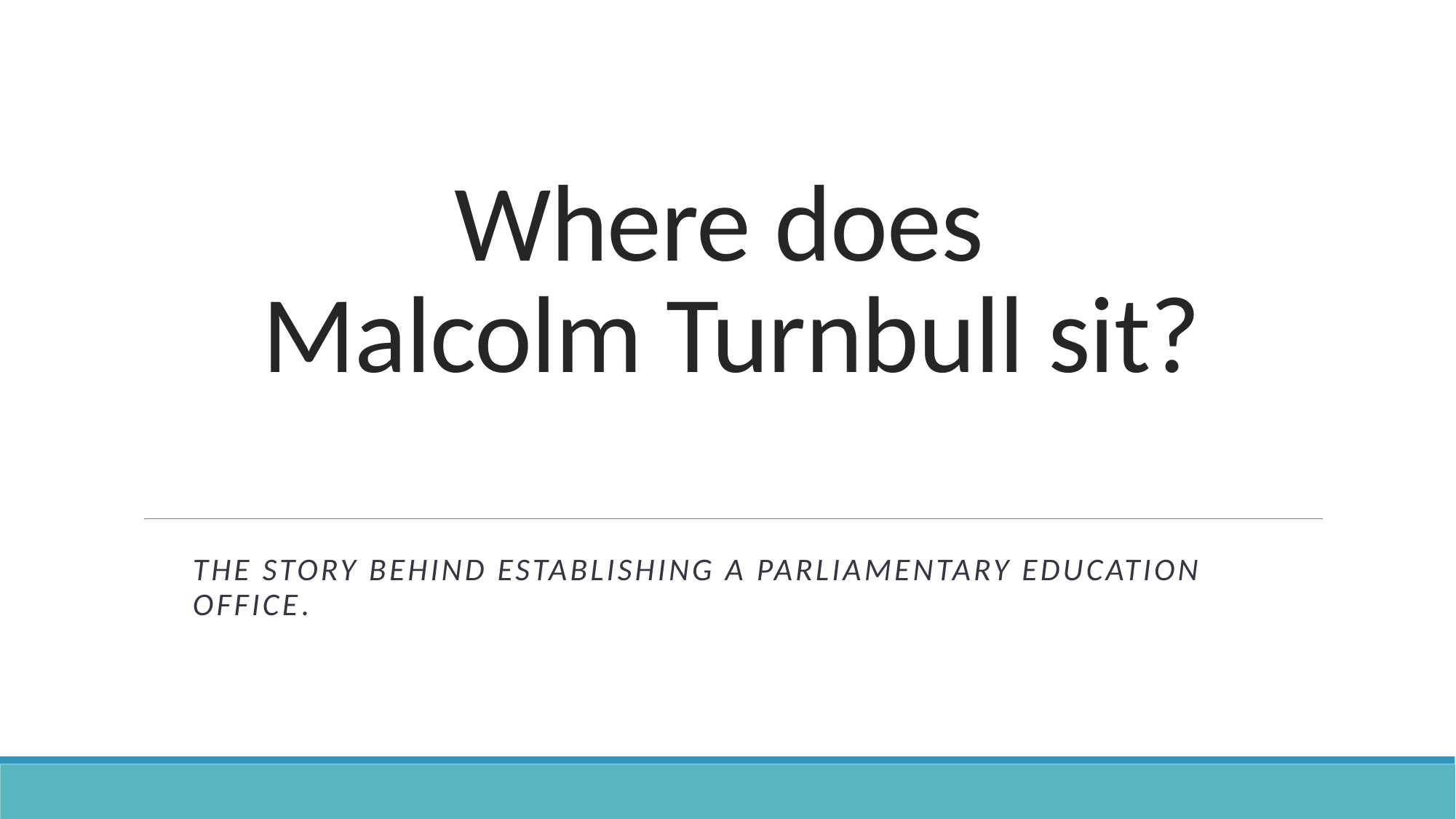

# Where does Malcolm Turnbull sit?
The story behind establishing a Parliamentary Education Office.